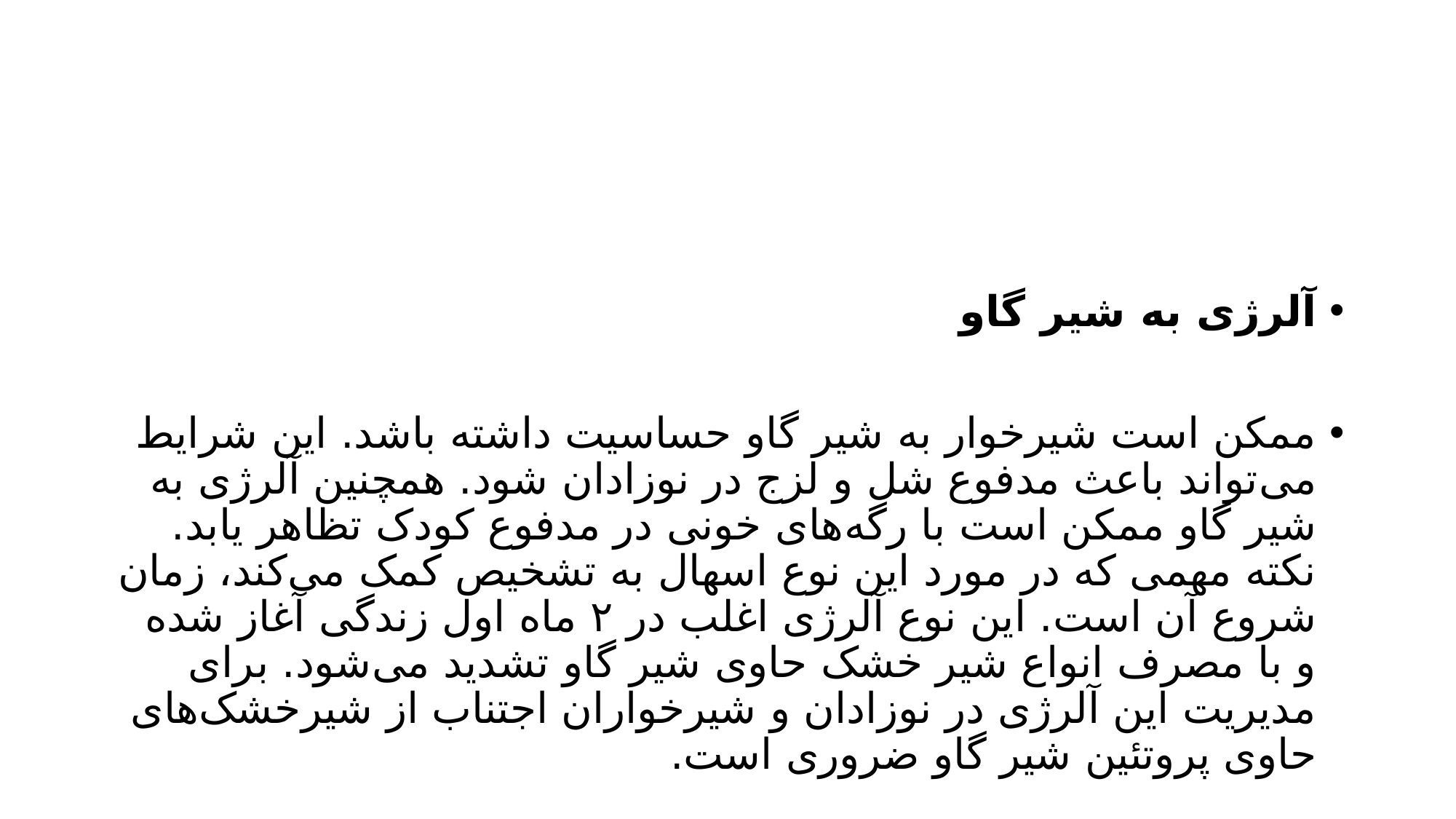

آلرژی به شیر گاو

ممکن است شیرخوار به شیر گاو حساسیت داشته باشد. این شرایط می‌تواند باعث مدفوع شل و لزج در نوزادان شود. همچنین آلرژی به شیر گاو ممکن است با رگه‌های خونی در مدفوع کودک تظاهر یابد. نکته مهمی که در مورد این نوع اسهال به تشخیص کمک می‌کند، زمان شروع آن است. این نوع آلرژی اغلب در ۲ ماه اول زندگی آغاز شده و با مصرف انواع شیر خشک حاوی شیر گاو تشدید می‌شود. برای مدیریت این آلرژی در نوزادان و شیرخواران اجتناب از شیرخشک‌های حاوی پروتئین شیر گاو ضروری است.